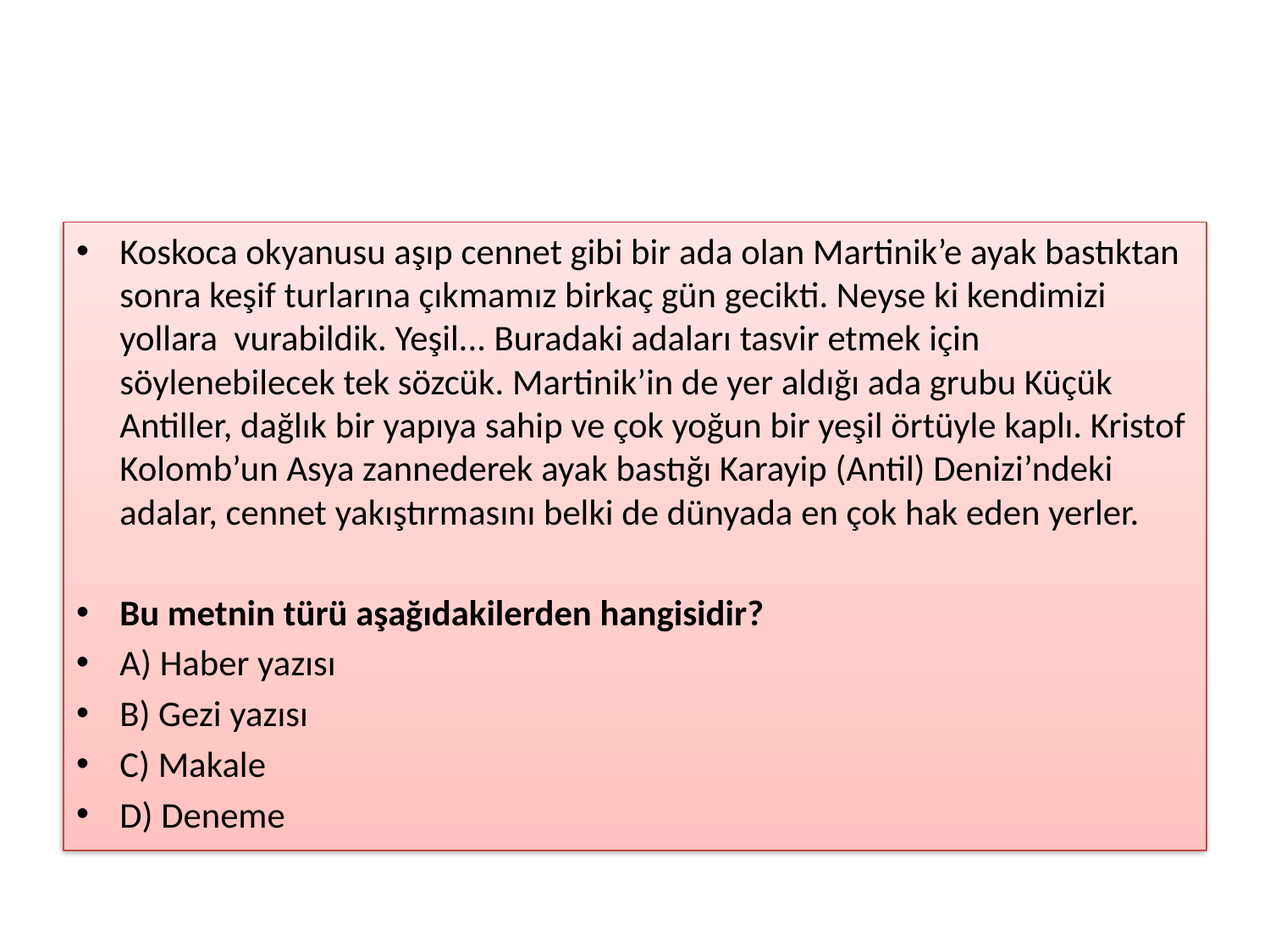

#
Koskoca okyanusu aşıp cennet gibi bir ada olan Martinik’e ayak bastıktan sonra keşif turlarına çıkmamız birkaç gün gecikti. Neyse ki kendimizi yollara  vurabildik. Yeşil... Buradaki adaları tasvir etmek için söylenebilecek tek sözcük. Martinik’in de yer aldığı ada grubu Küçük Antiller, dağlık bir yapıya sahip ve çok yoğun bir yeşil örtüyle kaplı. Kristof Kolomb’un Asya zannederek ayak bastığı Karayip (Antil) Denizi’ndeki adalar, cennet yakıştırmasını belki de dünyada en çok hak eden yerler.

Bu metnin türü aşağıdakilerden hangisidir?
A) Haber yazısı
B) Gezi yazısı
C) Makale
D) Deneme